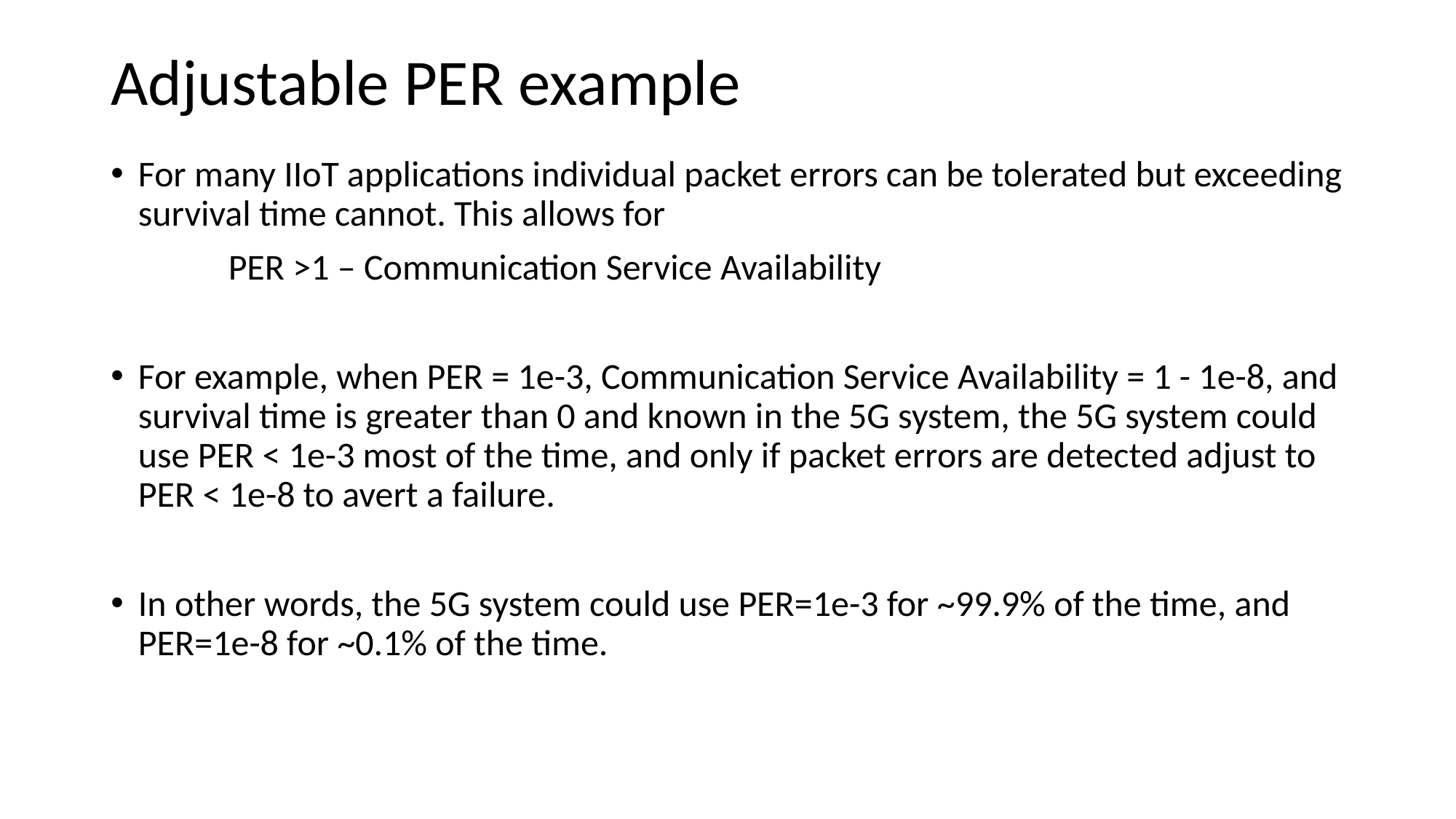

# Adjustable PER example
For many IIoT applications individual packet errors can be tolerated but exceeding survival time cannot. This allows for
	 PER >1 – Communication Service Availability

For example, when PER = 1e-3, Communication Service Availability = 1 - 1e-8, and survival time is greater than 0 and known in the 5G system, the 5G system could use PER < 1e-3 most of the time, and only if packet errors are detected adjust to PER < 1e-8 to avert a failure.

In other words, the 5G system could use PER=1e-3 for ~99.9% of the time, and PER=1e-8 for ~0.1% of the time.